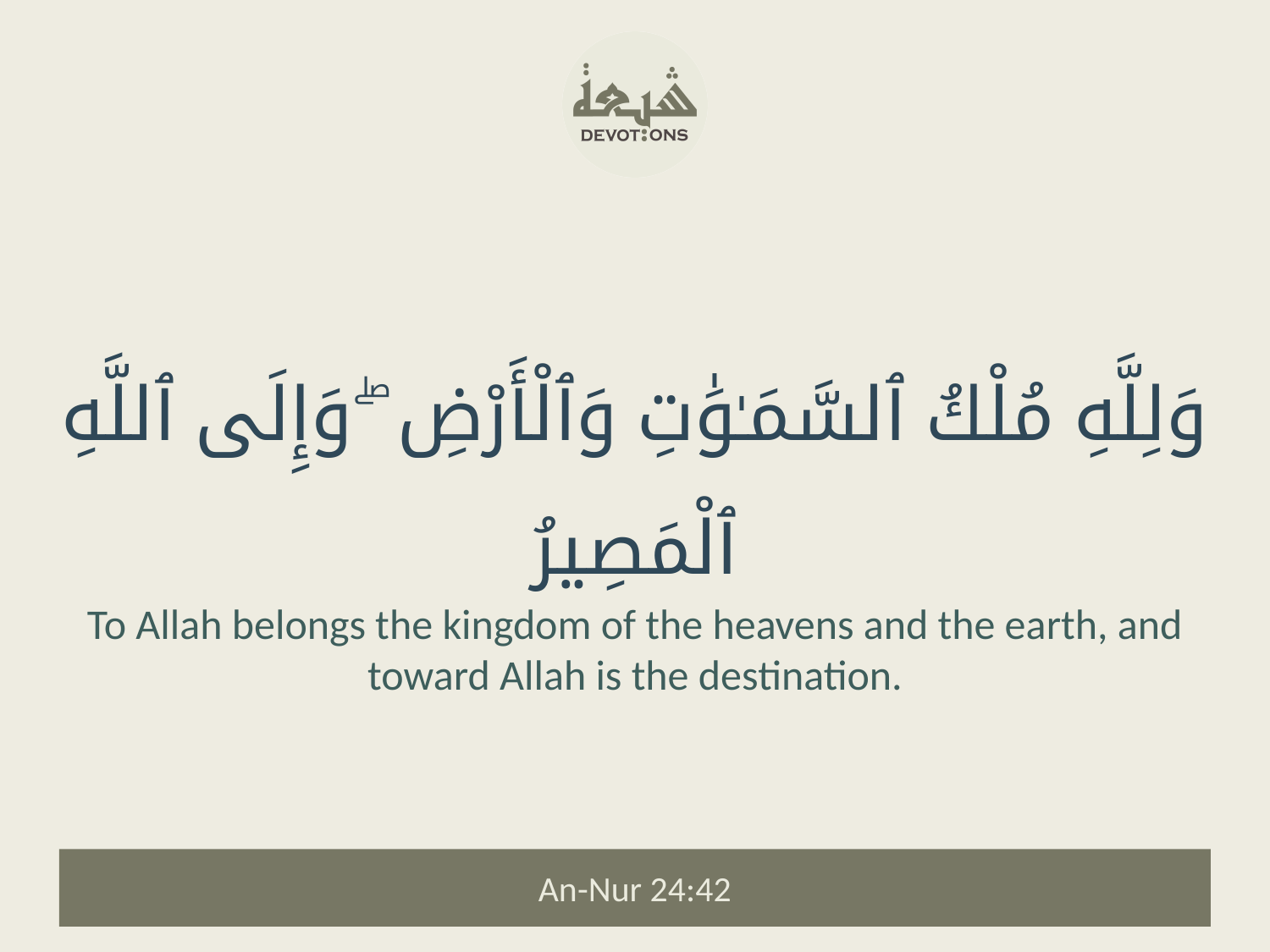

وَلِلَّهِ مُلْكُ ٱلسَّمَـٰوَٰتِ وَٱلْأَرْضِ ۖ وَإِلَى ٱللَّهِ ٱلْمَصِيرُ
To Allah belongs the kingdom of the heavens and the earth, and toward Allah is the destination.
An-Nur 24:42